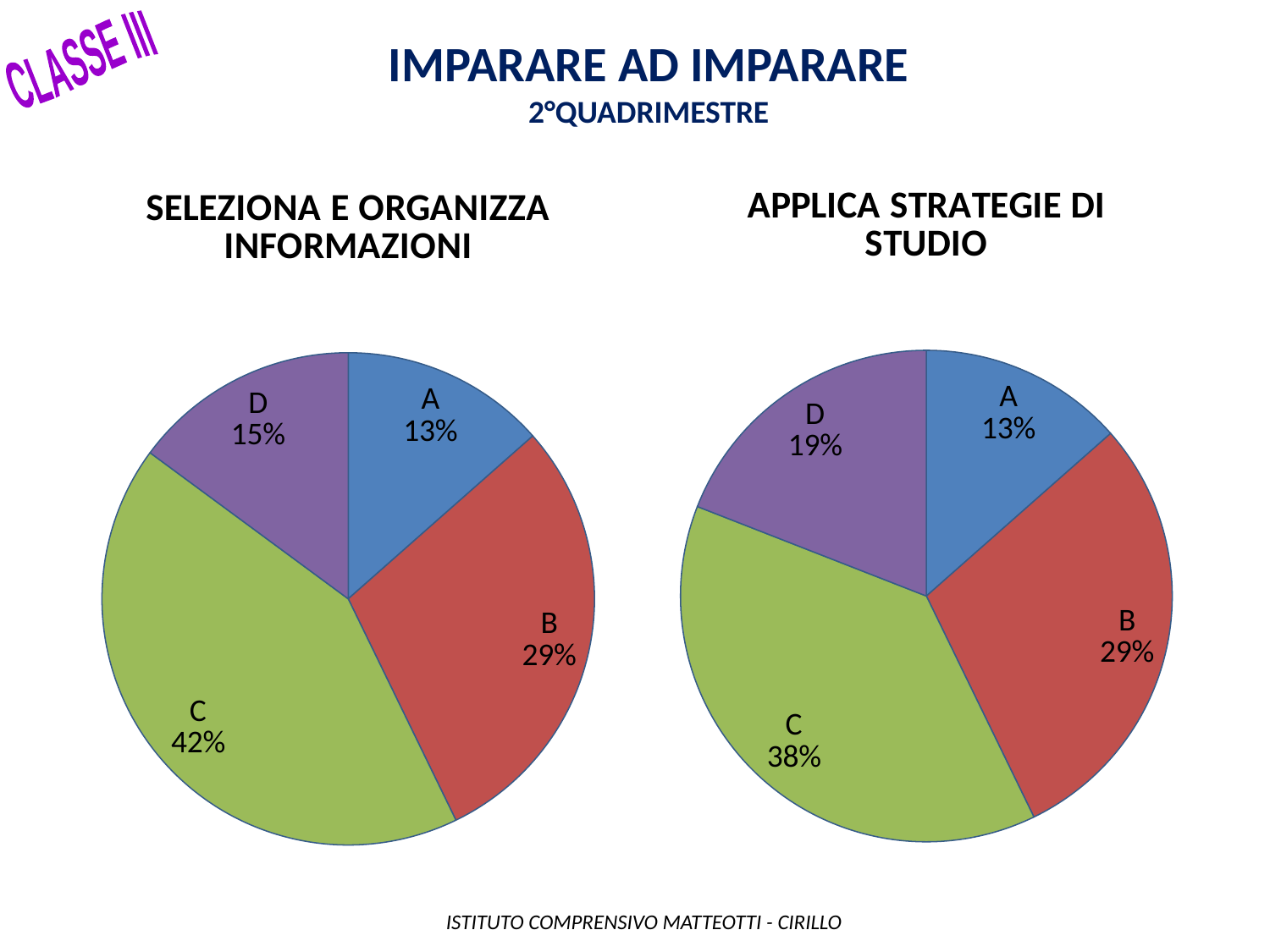

Imparare ad imparare
2°QUADRIMESTRE
CLASSE III

### Chart: APPLICA STRATEGIE DI STUDIO

| Category |  |
|---|---|
| A | 29.0 |
| B | 63.0 |
| C | 82.0 |
| D | 41.0 |

### Chart: SELEZIONA E ORGANIZZA INFORMAZIONI

| Category |  |
|---|---|
| A | 29.0 |
| B | 63.0 |
| C | 91.0 |
| D | 32.0 |
 ISTITUTO COMPRENSIVO MATTEOTTI - CIRILLO